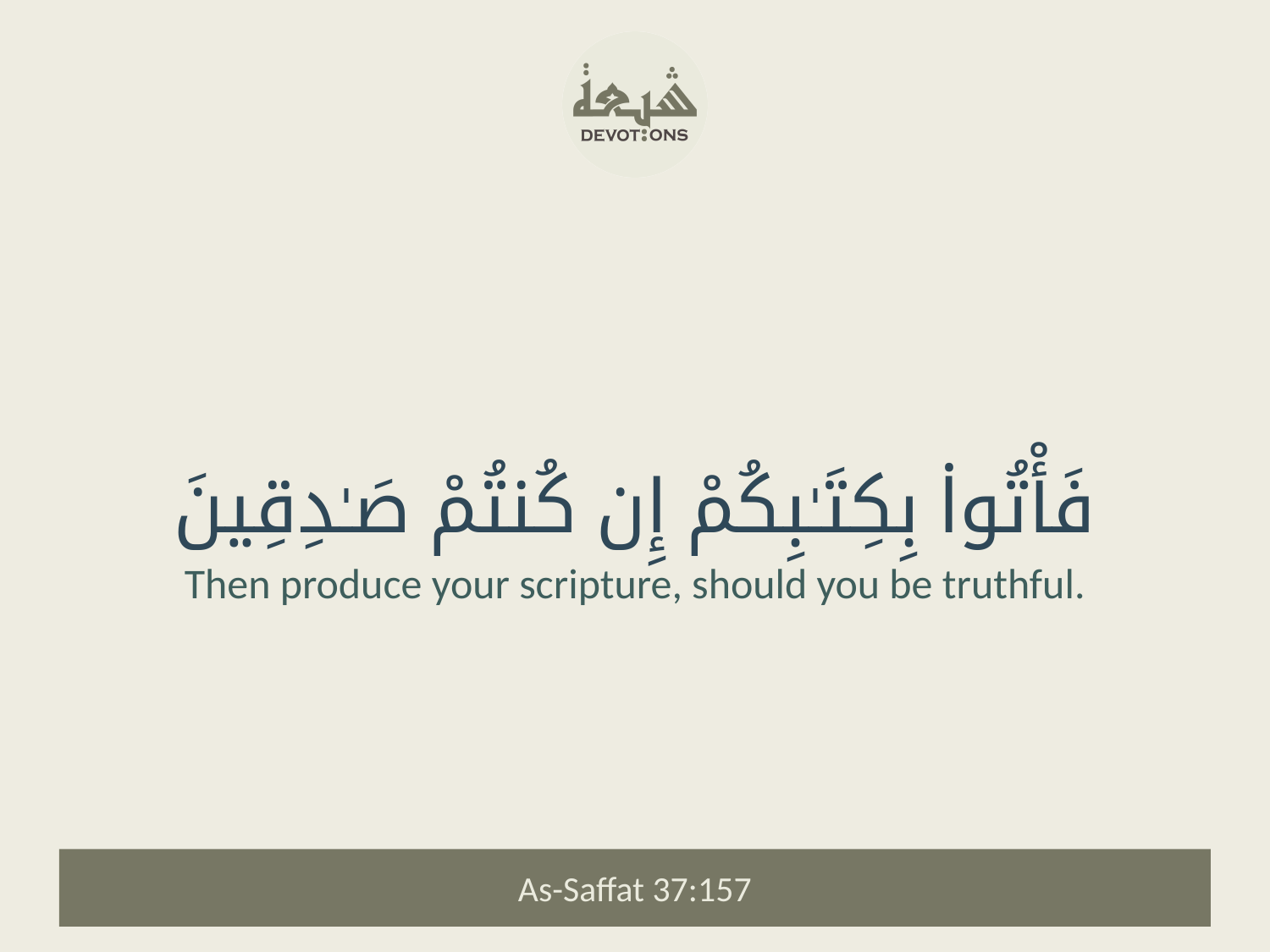

فَأْتُوا۟ بِكِتَـٰبِكُمْ إِن كُنتُمْ صَـٰدِقِينَ
Then produce your scripture, should you be truthful.
As-Saffat 37:157